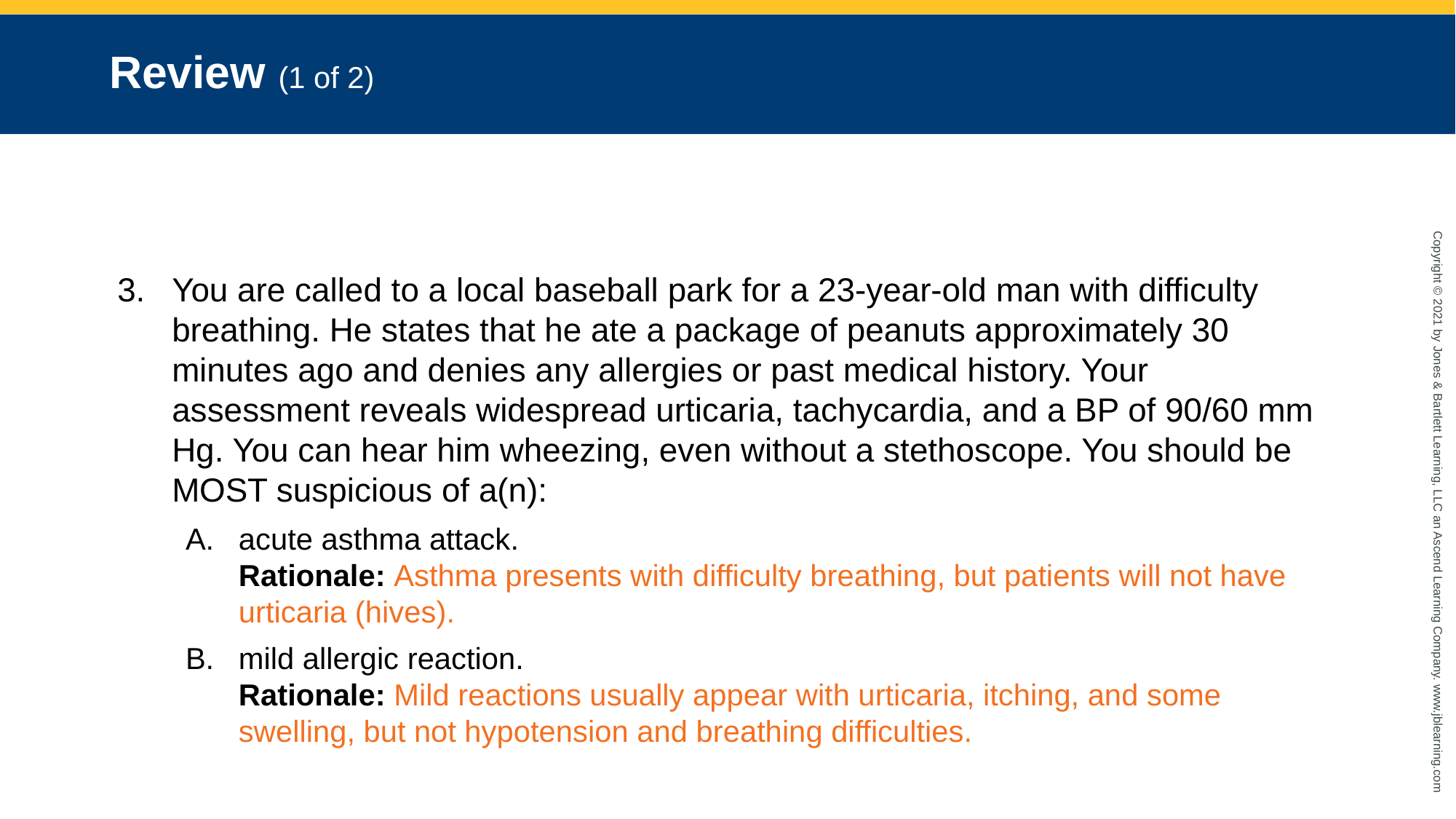

# Review (1 of 2)
You are called to a local baseball park for a 23-year-old man with difficulty breathing. He states that he ate a package of peanuts approximately 30 minutes ago and denies any allergies or past medical history. Your assessment reveals widespread urticaria, tachycardia, and a BP of 90/60 mm Hg. You can hear him wheezing, even without a stethoscope. You should be MOST suspicious of a(n):
acute asthma attack.
Rationale: Asthma presents with difficulty breathing, but patients will not have urticaria (hives).
mild allergic reaction.
Rationale: Mild reactions usually appear with urticaria, itching, and some swelling, but not hypotension and breathing difficulties.